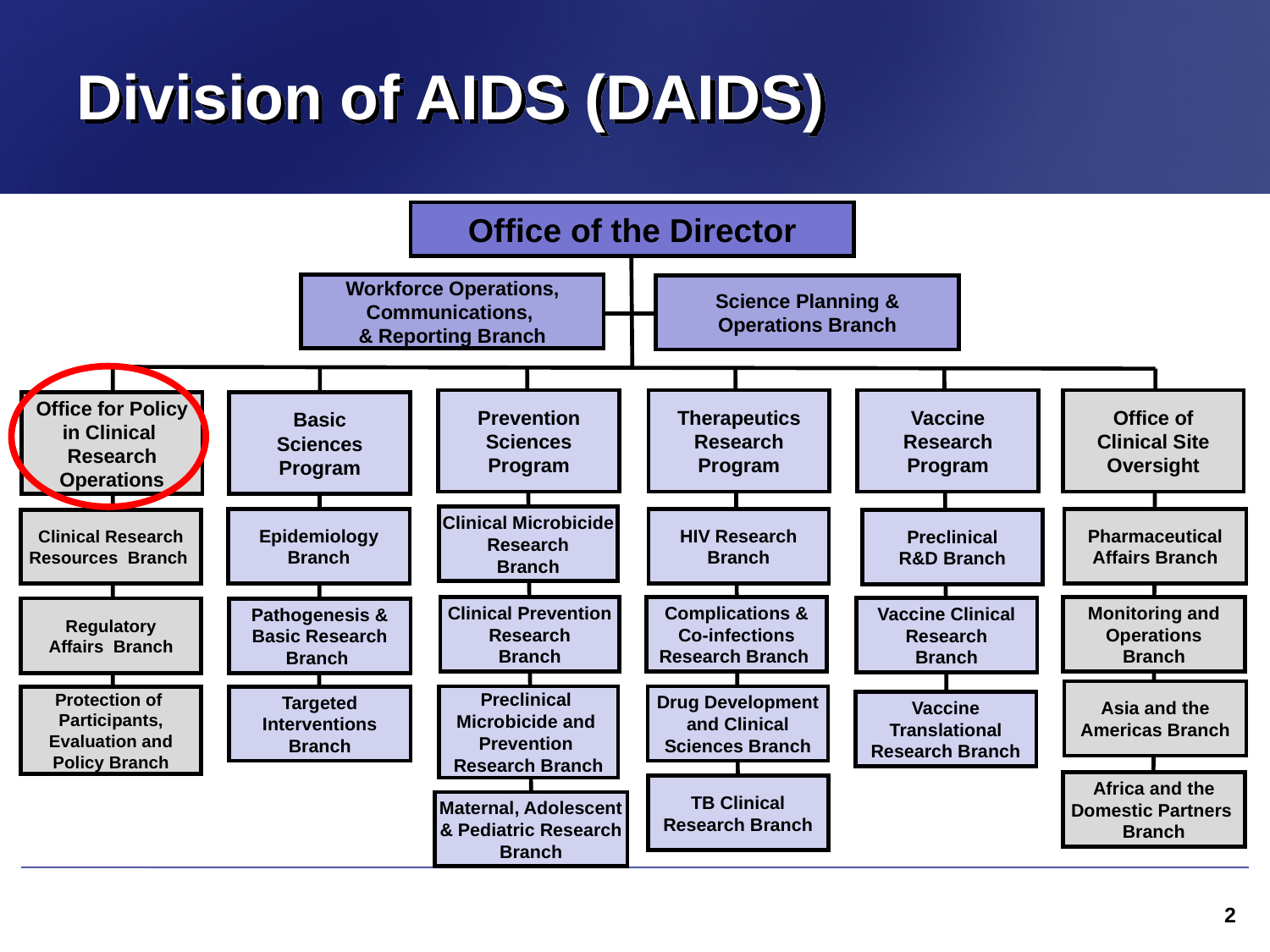

# Division of AIDS (DAIDS)
Office of the Director

Workforce Operations,
Communications,
& Reporting Branch
Science Planning &
Operations Branch

Prevention
Sciences
Program
Therapeutics
Research
Program
Vaccine
Research
Program
Office of
Clinical Site
Oversight
Office for Policy
in Clinical
Research
Operations
Basic
Sciences
Program
Clinical Microbicide
Research
Branch
Epidemiology
Branch
HIV Research
Branch
Pharmaceutical
Affairs Branch
Clinical Research
Resources  Branch
Preclinical
R&D Branch
Clinical Prevention
Research
Branch
Complications &
Co-infections
Research Branch
Monitoring and
Operations
Branch
Vaccine Clinical
Research
Branch
Regulatory
Affairs  Branch
Pathogenesis &
Basic Research
Branch
Asia and the
Americas Branch
Preclinical
Microbicide and
Prevention
Research Branch
Drug Development
and Clinical
Sciences Branch
Targeted
Interventions
Branch
Protection of
Participants,
Evaluation and
Policy Branch
Vaccine
Translational
Research Branch
Africa and the
Domestic Partners
Branch
TB Clinical
Research Branch
Maternal, Adolescent
& Pediatric Research
Branch

2